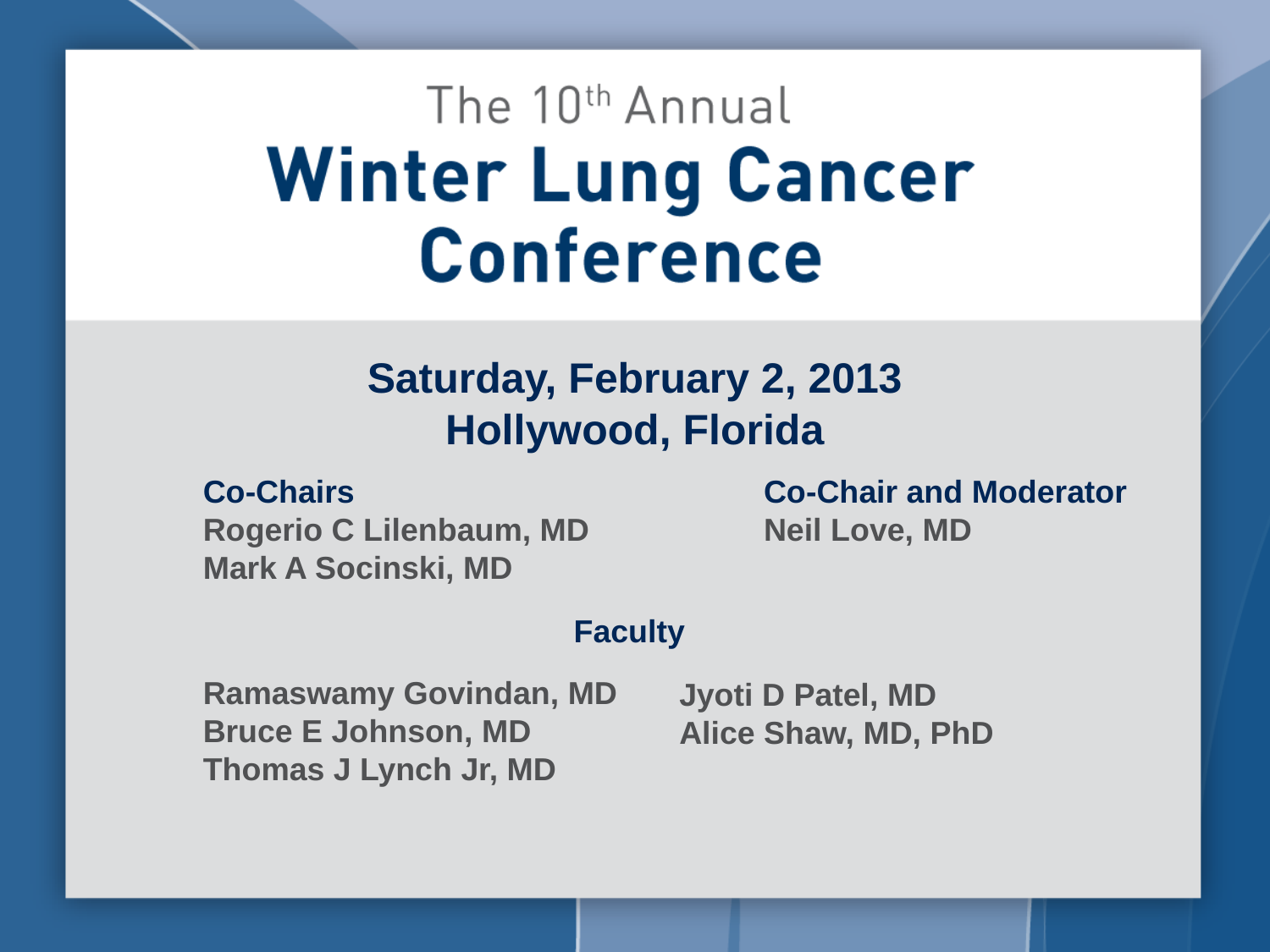

Saturday, February 2, 2013
Hollywood, Florida
Co-Chairs
Rogerio C Lilenbaum, MD
Mark A Socinski, MD
Co-Chair and Moderator
Neil Love, MD

Faculty
Ramaswamy Govindan, MD
Bruce E Johnson, MD
Thomas J Lynch Jr, MD
Jyoti D Patel, MD
Alice Shaw, MD, PhD